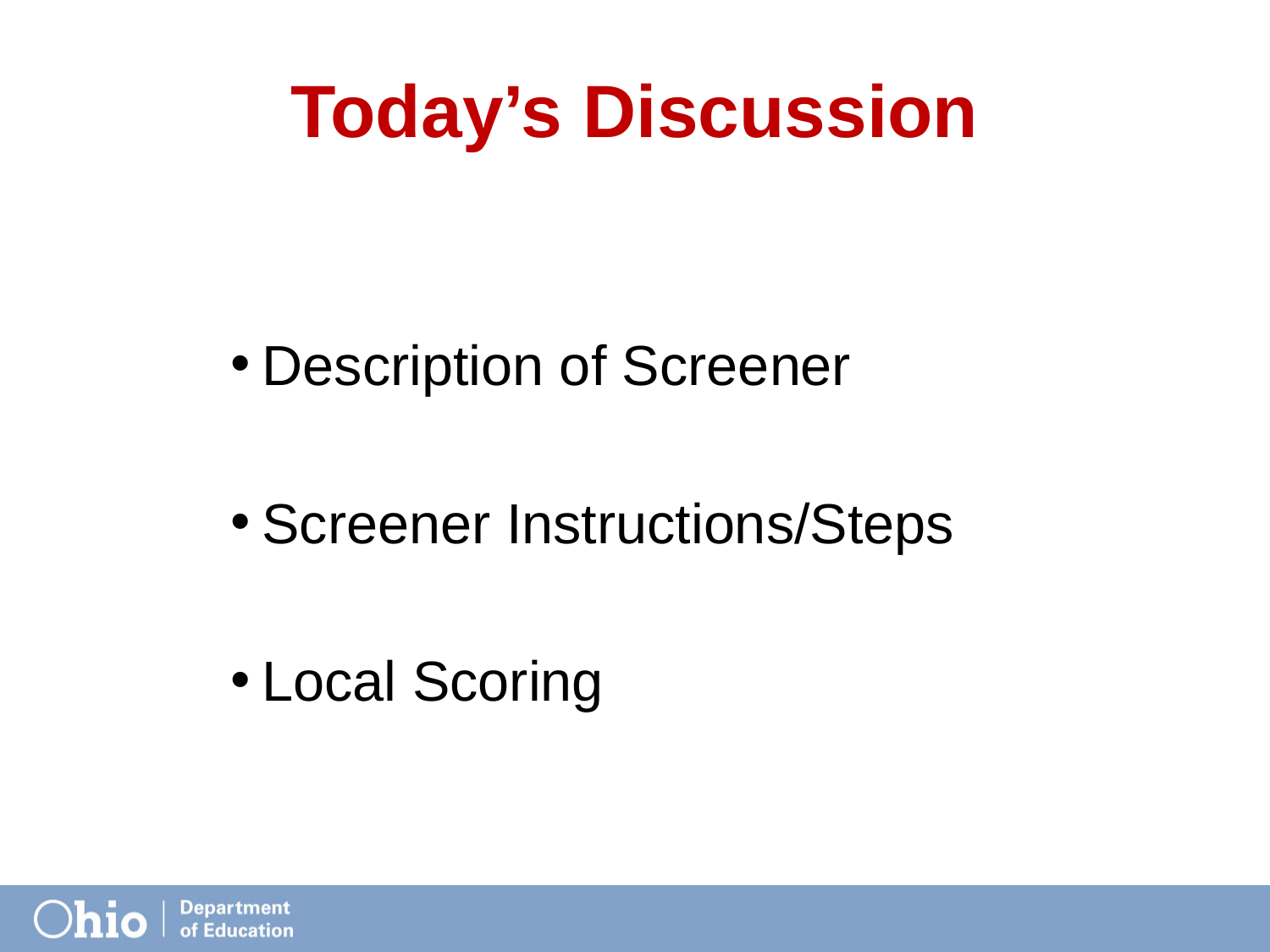

# Today’s Discussion

Description of Screener

Screener Instructions/Steps

Local Scoring